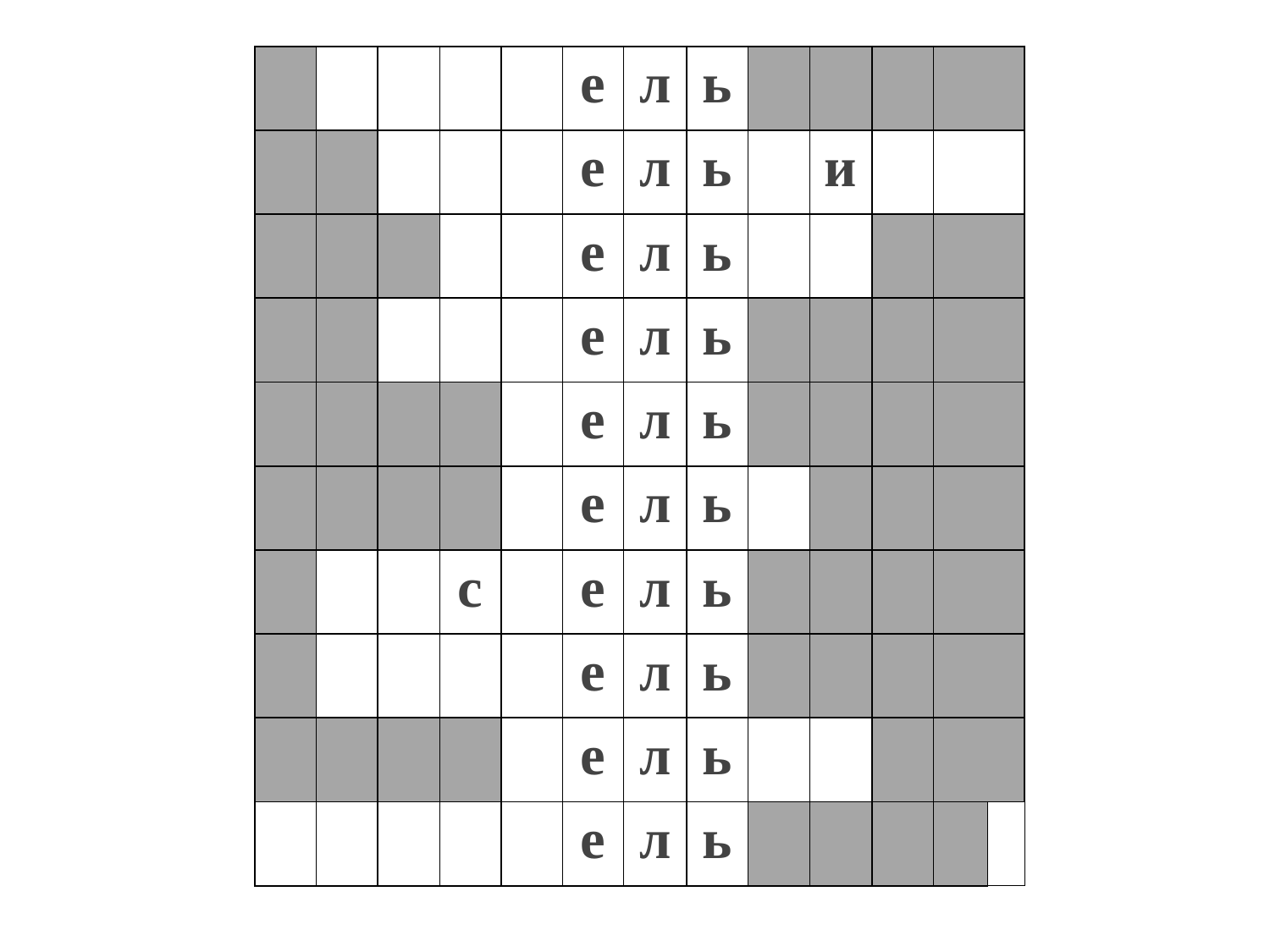

|  |  |  |  |  | е | л | ь |  |  |  |  |  |
| --- | --- | --- | --- | --- | --- | --- | --- | --- | --- | --- | --- | --- |
|  |  |  |  |  | е | л | ь |  | и |  |  |  |
|  |  |  |  |  | е | л | ь |  |  |  |  |  |
|  |  |  |  |  | е | л | ь |  |  |  |  |  |
|  |  |  |  |  | е | л | ь |  |  |  |  |  |
|  |  |  |  |  | е | л | ь |  |  |  |  |  |
|  |  |  | с |  | е | л | ь |  |  |  |  |  |
|  |  |  |  |  | е | л | ь |  |  |  |  |  |
|  |  |  |  |  | е | л | ь |  |  |  |  |  |
|  |  |  |  |  | е | л | ь |  |  |  |  |  |